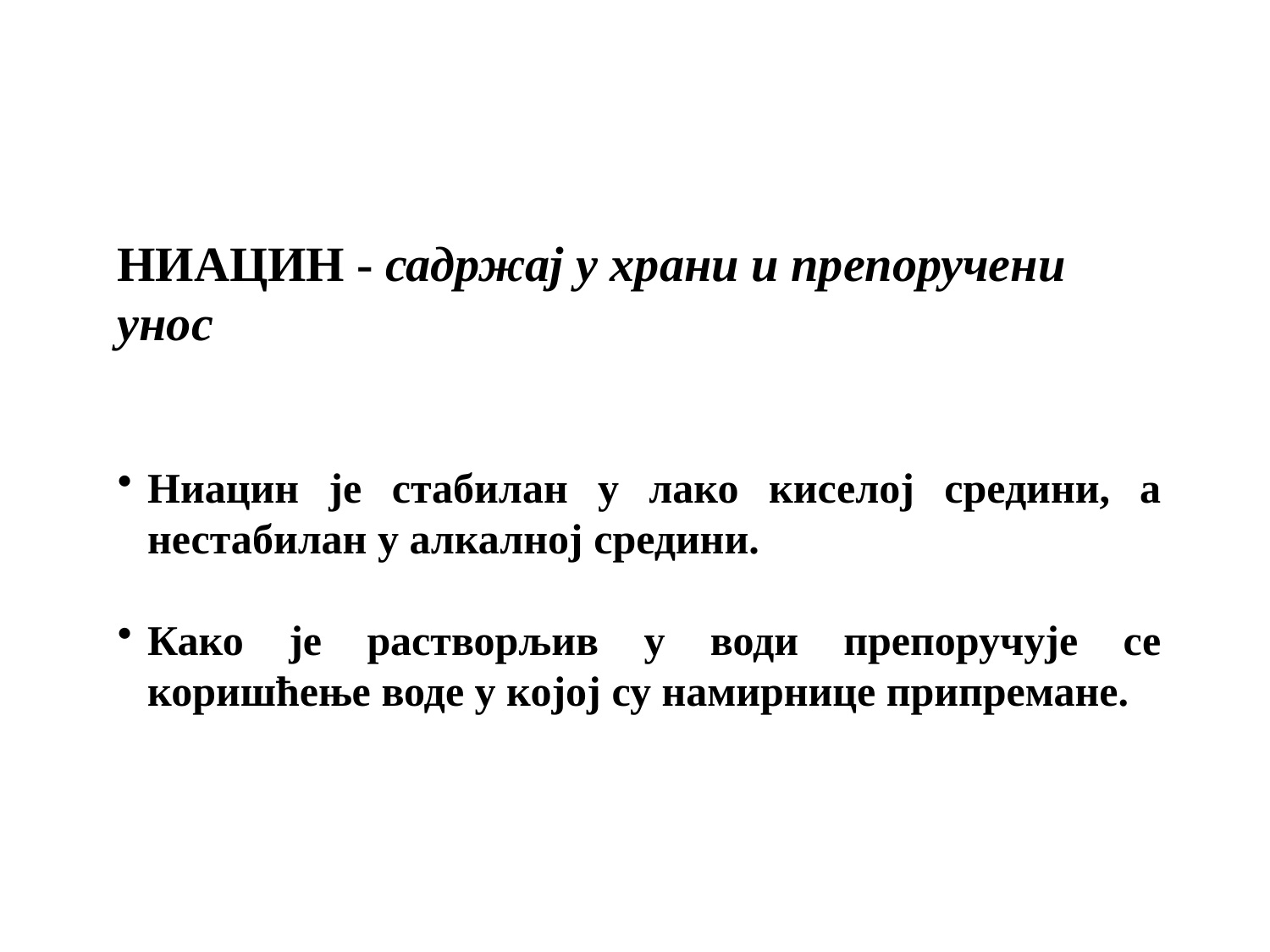

НИАЦИН - садржај у храни и препоручени унос

Ниацин је стабилан у лако киселој средини, а нестабилан у алкалној средини.

Како је растворљив у води препоручује се коришћење воде у којој су намирнице припремане.